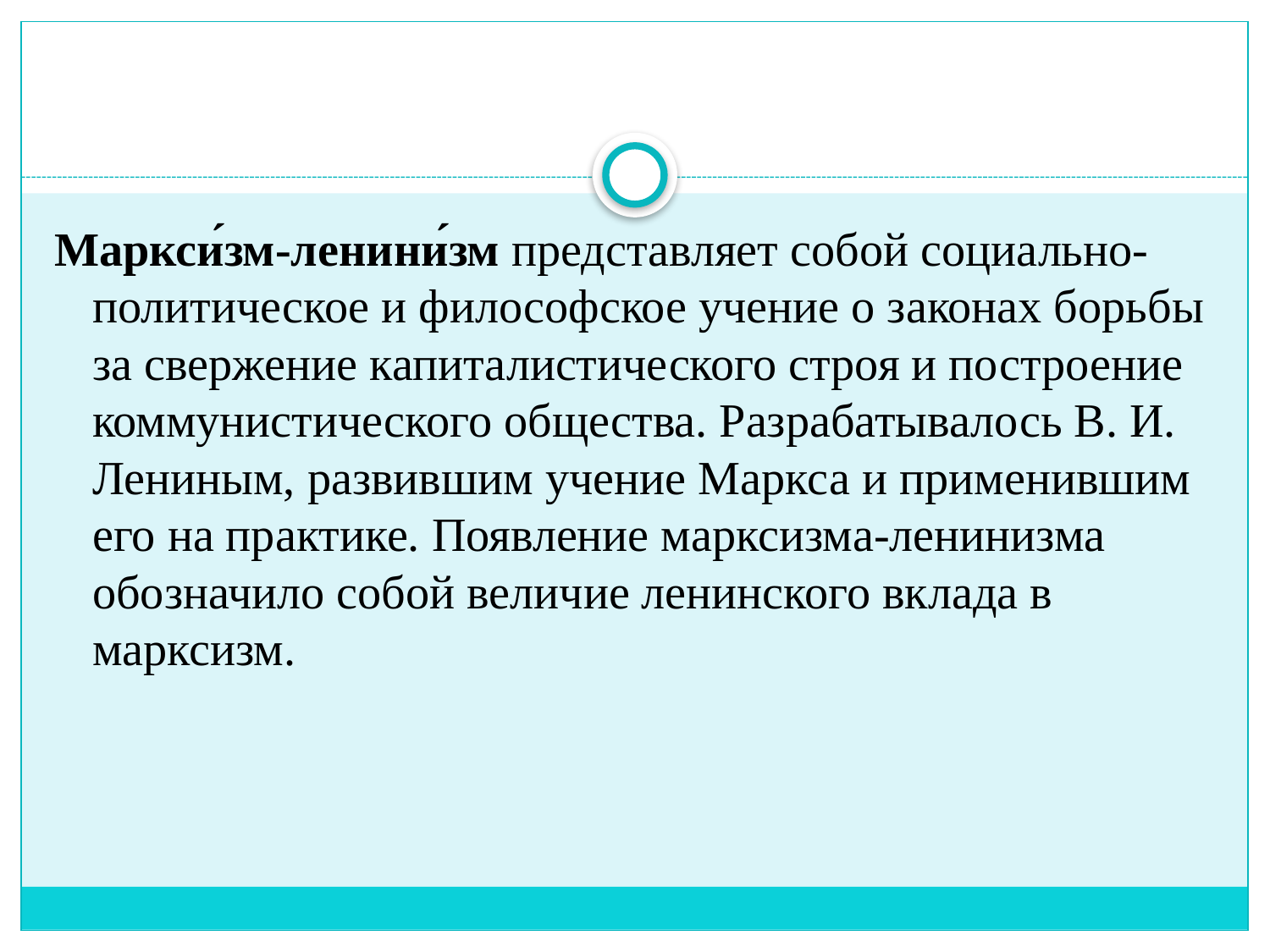

#
Маркси́зм-ленини́зм представляет собой социально-политическое и философское учение о законах борьбы за свержение капиталистического строя и построение коммунистического общества. Разрабатывалось В. И. Лениным, развившим учение Маркса и применившим его на практике. Появление марксизма-ленинизма обозначило собой величие ленинского вклада в марксизм.